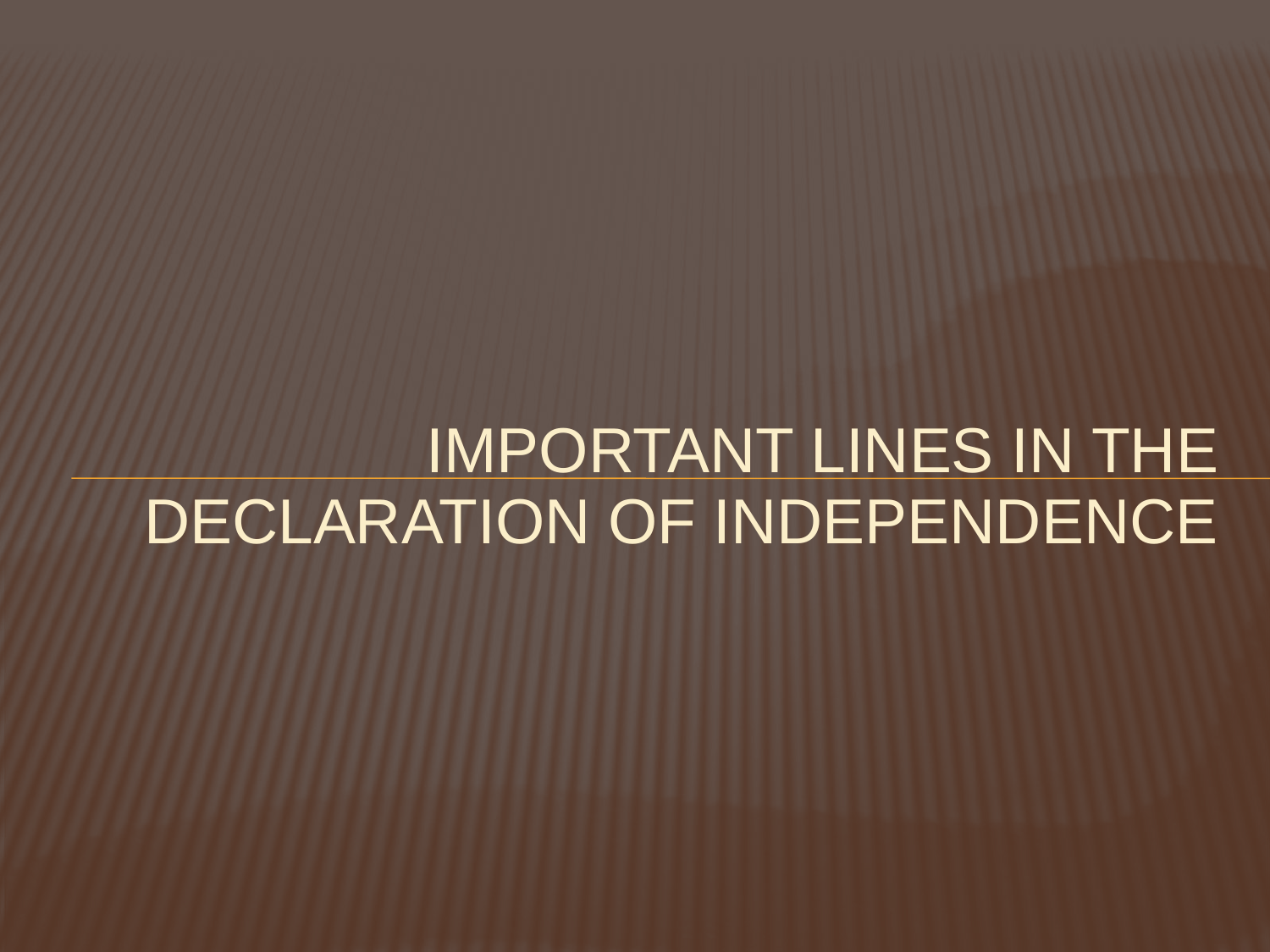

# Important lines in the declaration of independence